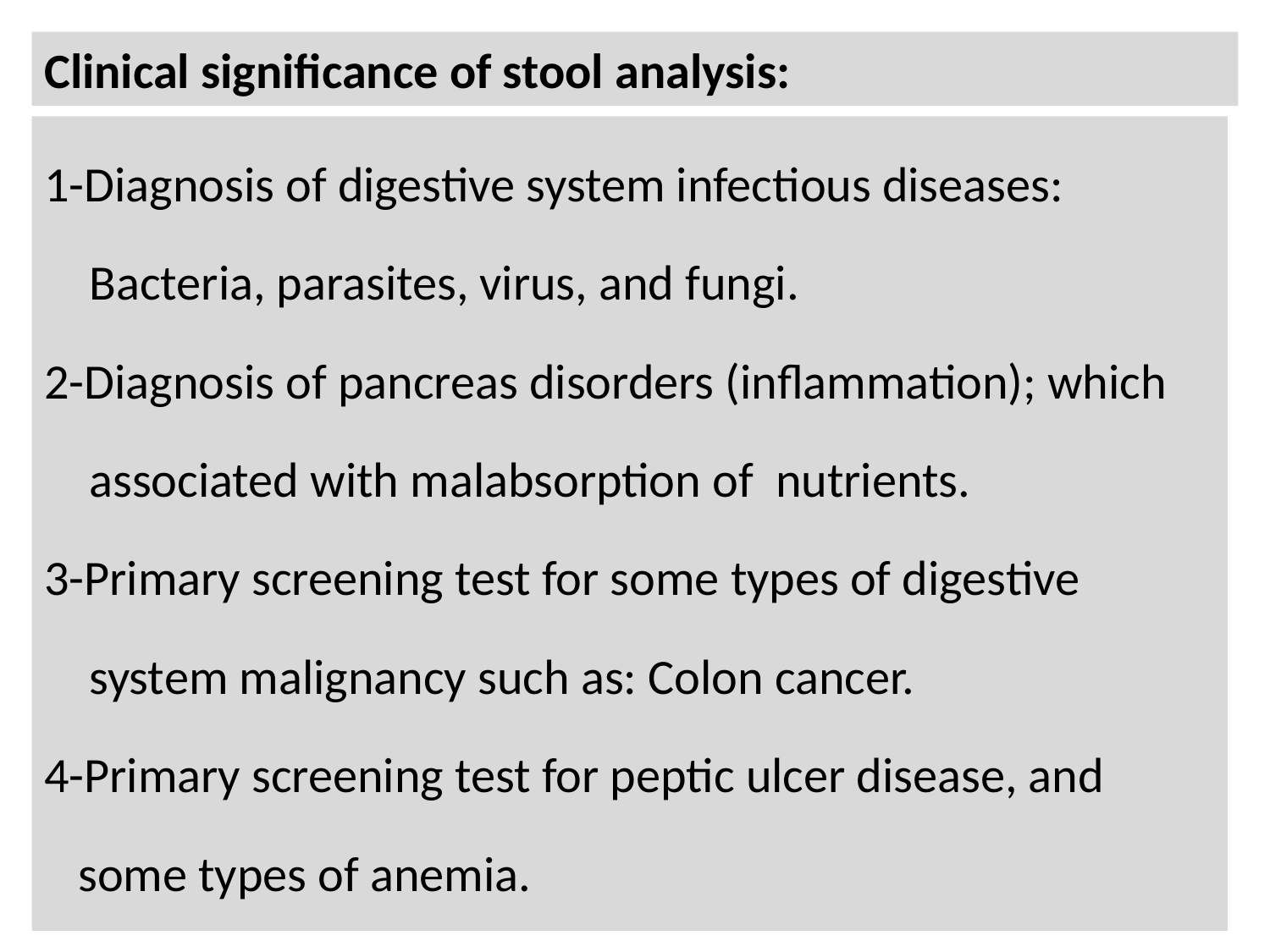

# Clinical significance of stool analysis:
1-Diagnosis of digestive system infectious diseases:
    Bacteria, parasites, virus, and fungi.
2-Diagnosis of pancreas disorders (inflammation); which
    associated with malabsorption of  nutrients.
3-Primary screening test for some types of digestive
    system malignancy such as: Colon cancer.
4-Primary screening test for peptic ulcer disease, and
   some types of anemia.